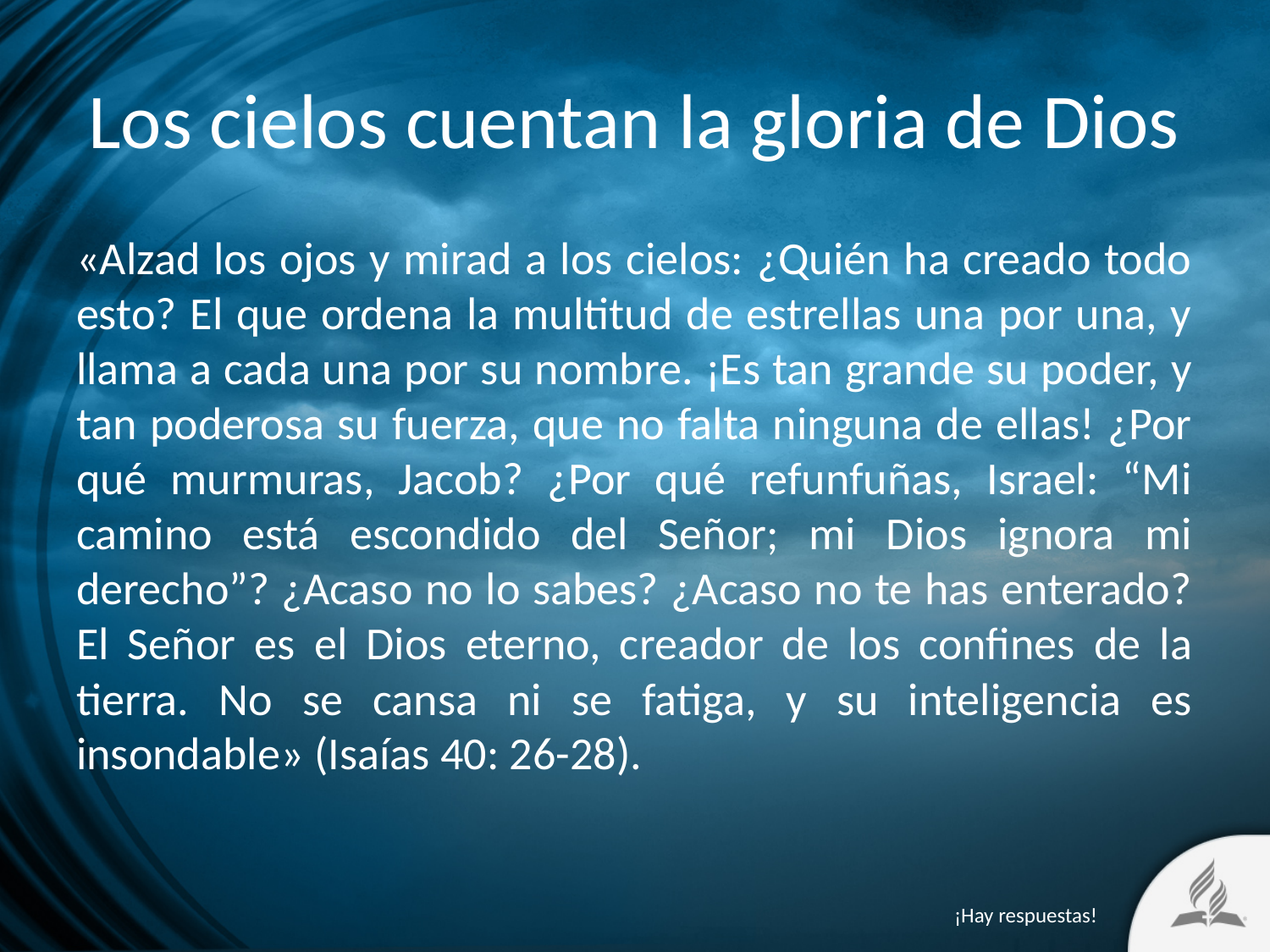

# Los cielos cuentan la gloria de Dios
«Alzad los ojos y mirad a los cielos: ¿Quién ha creado todo esto? El que ordena la multitud de estrellas una por una, y llama a cada una por su nombre. ¡Es tan grande su poder, y tan poderosa su fuerza, que no falta ninguna de ellas! ¿Por qué murmuras, Jacob? ¿Por qué refunfuñas, Israel: “Mi camino está escondido del Señor; mi Dios ignora mi derecho”? ¿Acaso no lo sabes? ¿Acaso no te has enterado? El Señor es el Dios eterno, creador de los confines de la tierra. No se cansa ni se fatiga, y su inteligencia es insondable» (Isaías 40: 26-28).
¡Hay respuestas!